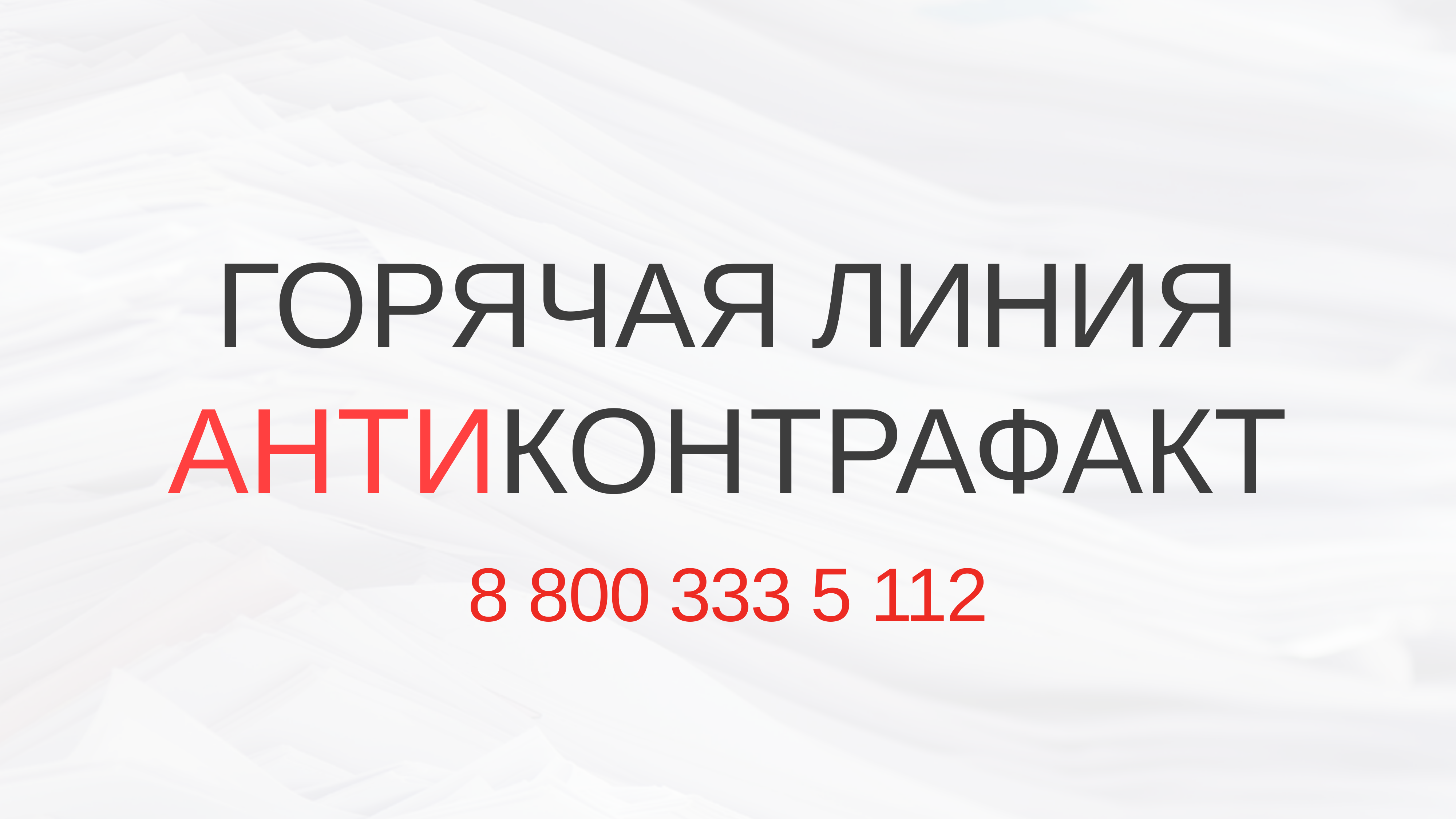

ГОРЯЧАЯ ЛИНИЯ
АНТИКОНТРАФАКТ
8 800 333 5 112